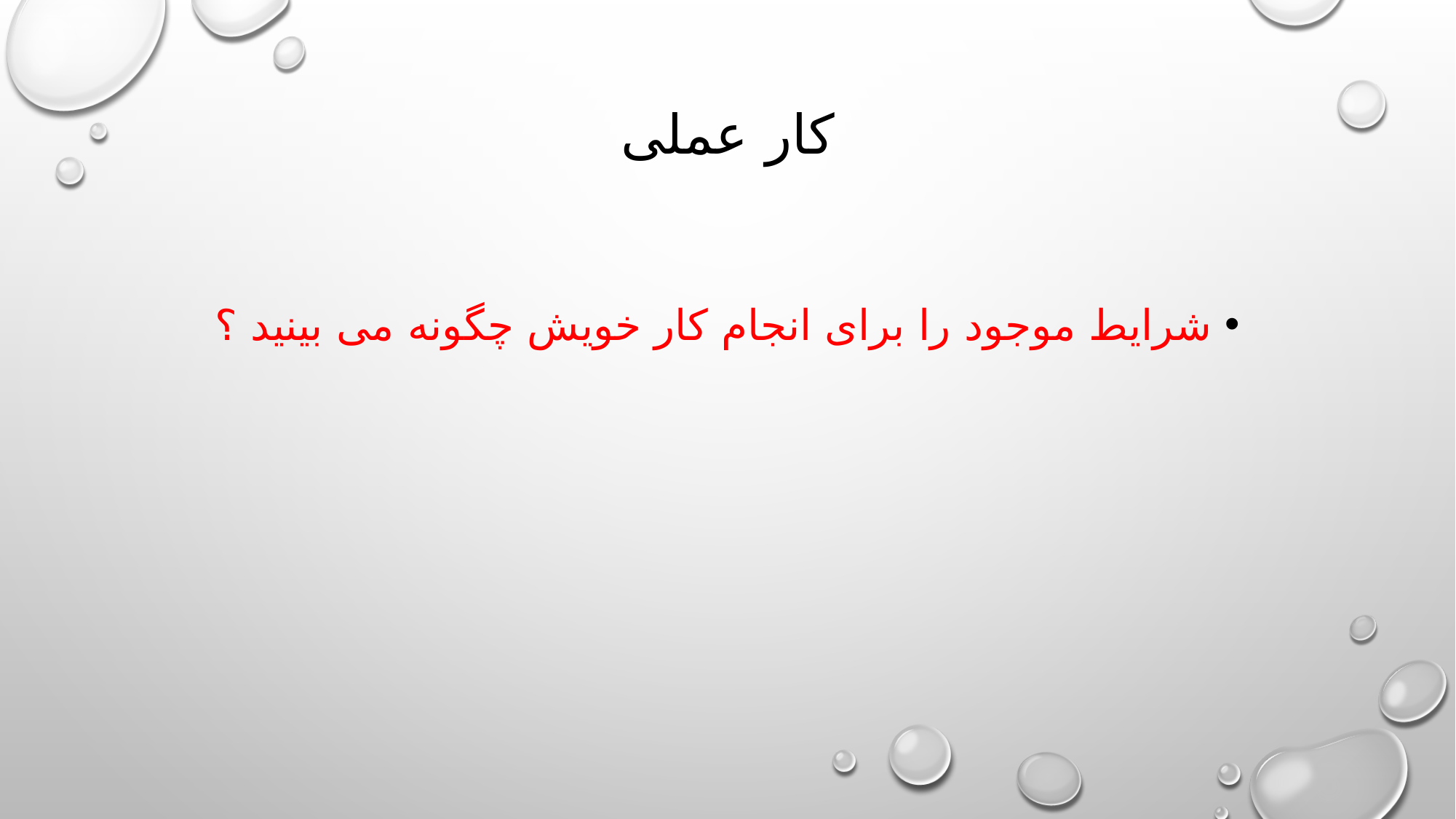

# کار عملی
شرایط موجود را برای انجام کار خویش چگونه می بینید ؟